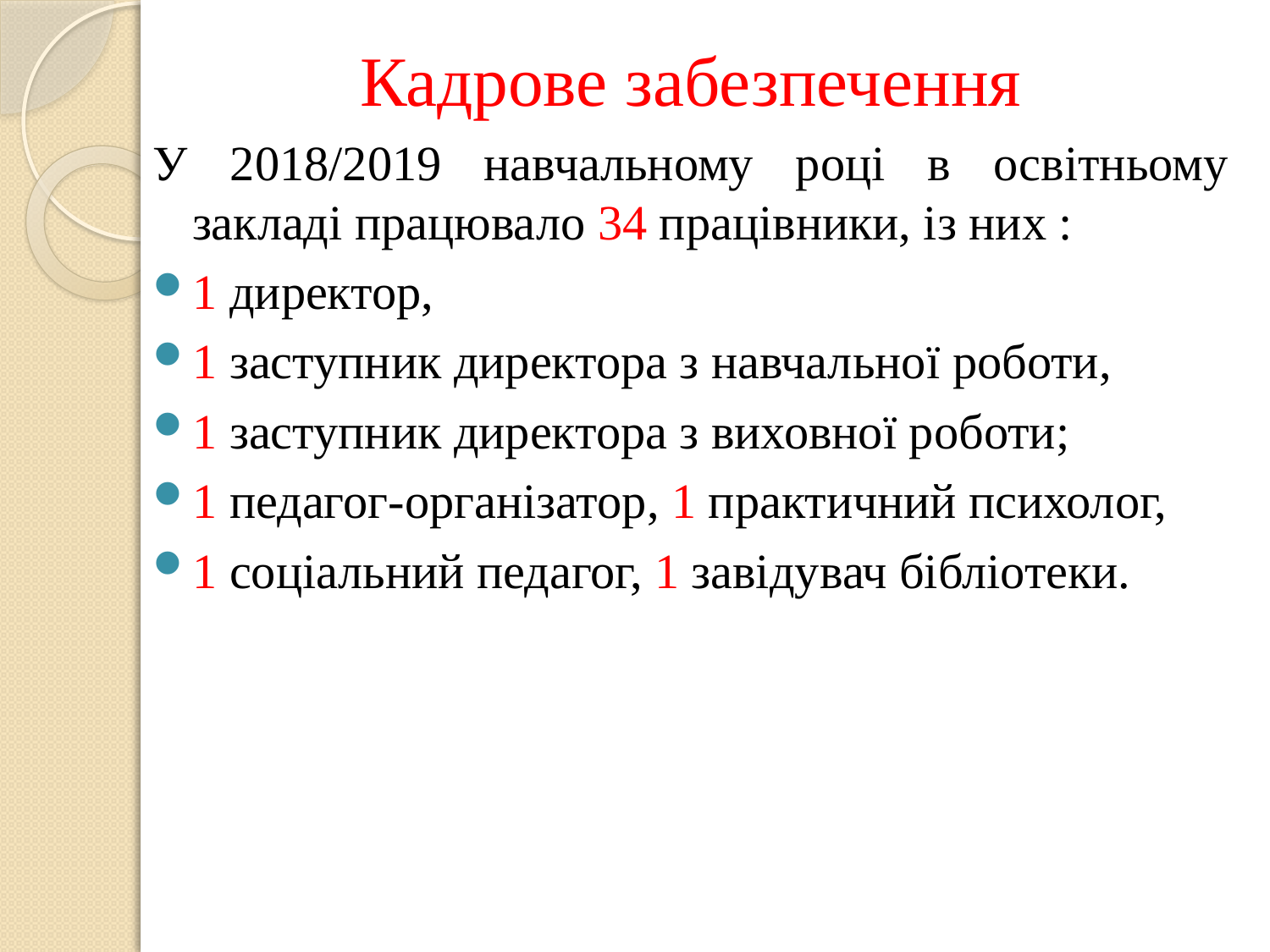

Кадрове забезпечення
У 2018/2019 навчальному році в освітньому закладі працювало 34 працівники, із них :
1 директор,
1 заступник директора з навчальної роботи,
1 заступник директора з виховної роботи;
1 педагог-організатор, 1 практичний психолог,
1 соціальний педагог, 1 завідувач бібліотеки.